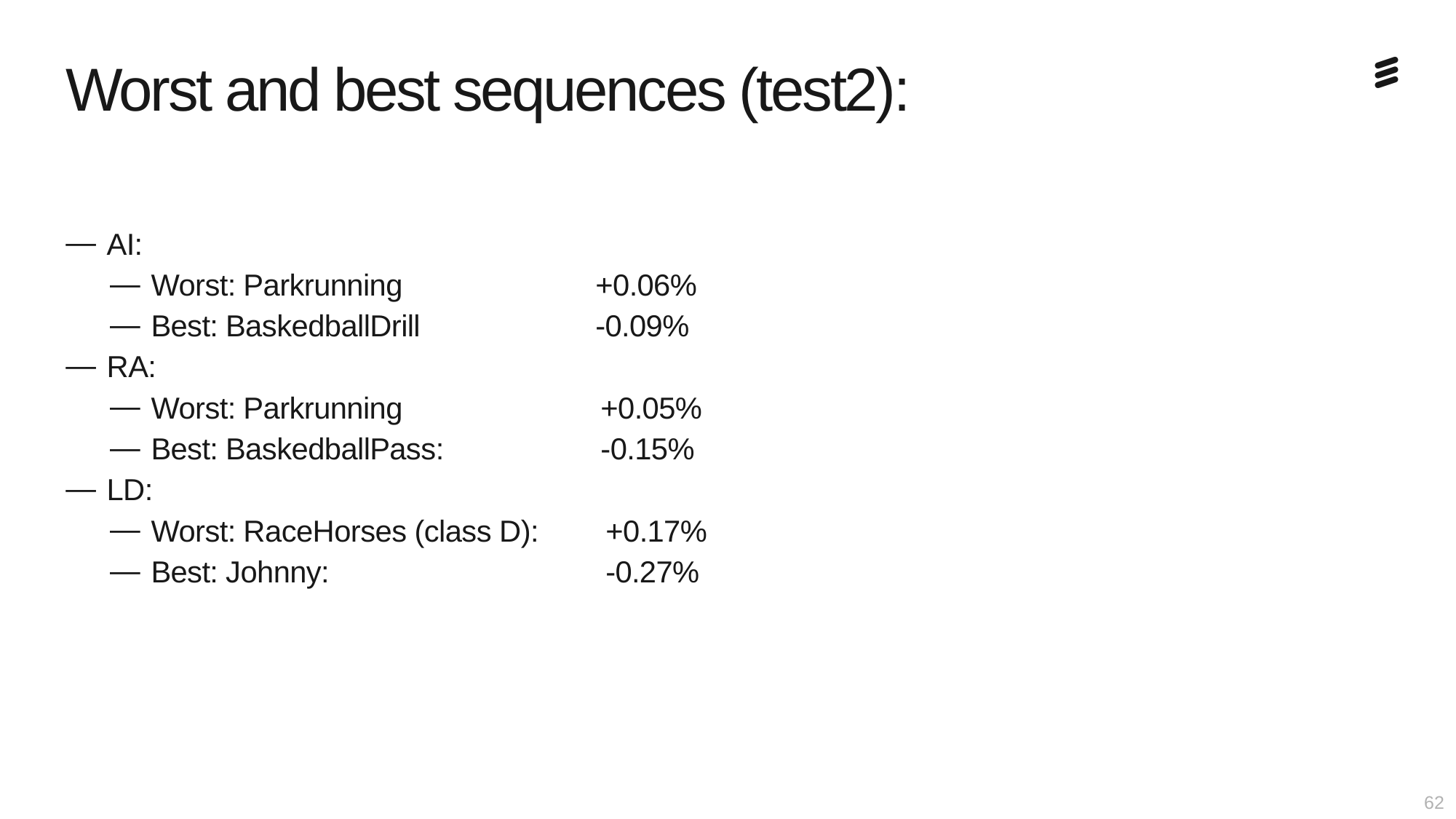

# Worst and best sequences (test2):
AI:
Worst: Parkrunning 	+0.06%
Best: BaskedballDrill 	-0.09%
RA:
Worst: Parkrunning 	+0.05%
Best: BaskedballPass: 	-0.15%
LD:
Worst: RaceHorses (class D): 	+0.17%
Best: Johnny: 	-0.27%
62